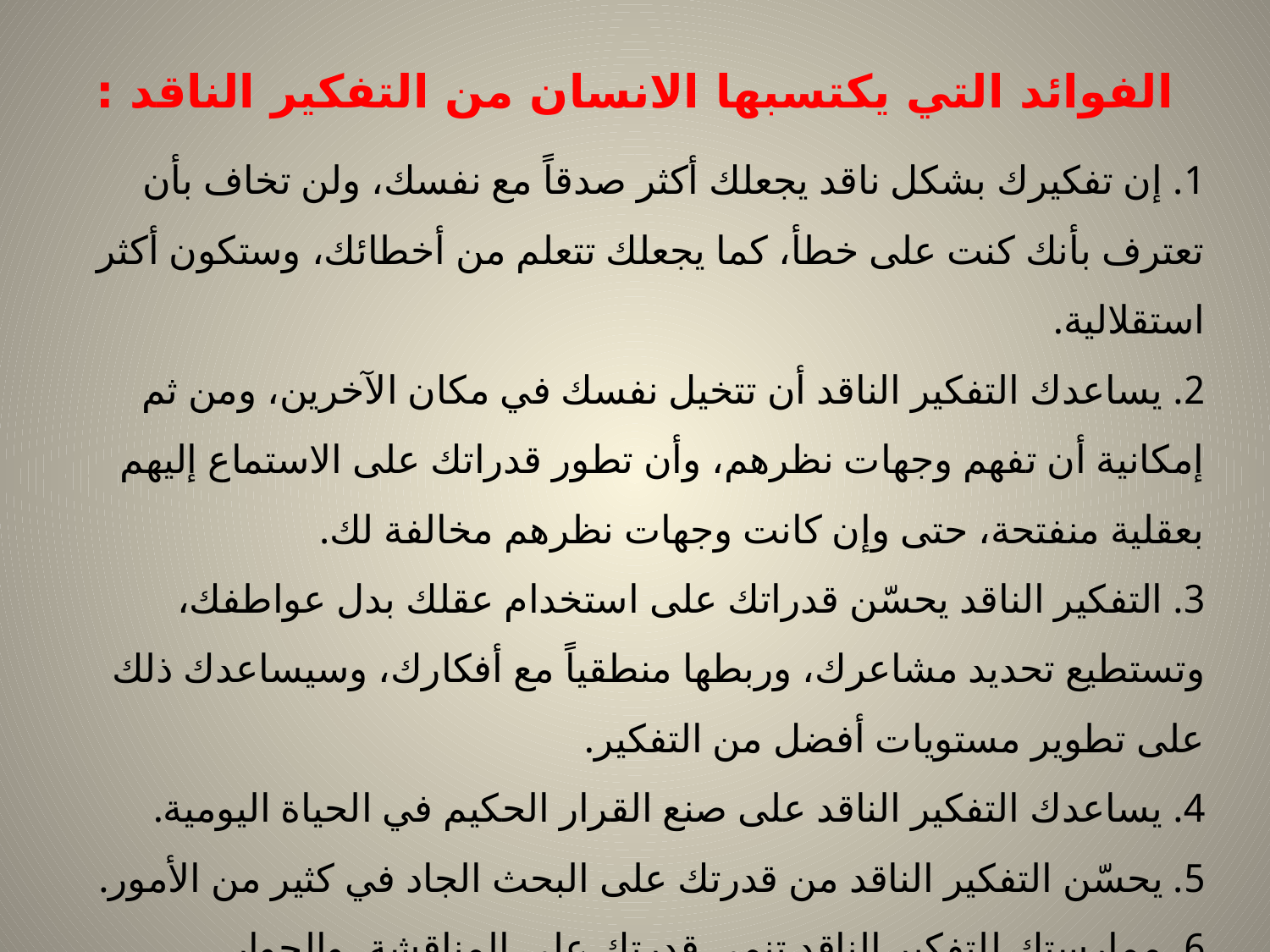

# الفوائد التي يكتسبها الانسان من التفكير الناقد :
1. إن تفكيرك بشكل ناقد يجعلك أكثر صدقاً مع نفسك، ولن تخاف بأن تعترف بأنك كنت على خطأ، كما يجعلك تتعلم من أخطائك، وستكون أكثر استقلالية.
2. يساعدك التفكير الناقد أن تتخيل نفسك في مكان الآخرين، ومن ثم إمكانية أن تفهم وجهات نظرهم، وأن تطور قدراتك على الاستماع إليهم بعقلية منفتحة، حتى وإن كانت وجهات نظرهم مخالفة لك. 
3. التفكير الناقد يحسّن قدراتك على استخدام عقلك بدل عواطفك، وتستطيع تحديد مشاعرك، وربطها منطقياً مع أفكارك، وسيساعدك ذلك على تطوير مستويات أفضل من التفكير.
4. يساعدك التفكير الناقد على صنع القرار الحكيم في الحياة اليومية.
5. يحسّن التفكير الناقد من قدرتك على البحث الجاد في كثير من الأمور.
6. ممارستك للتفكير الناقد تنمي قدرتك على المناقشة، والحوار، والقدرة على التواصل، والتفاوض مع الآخرين.